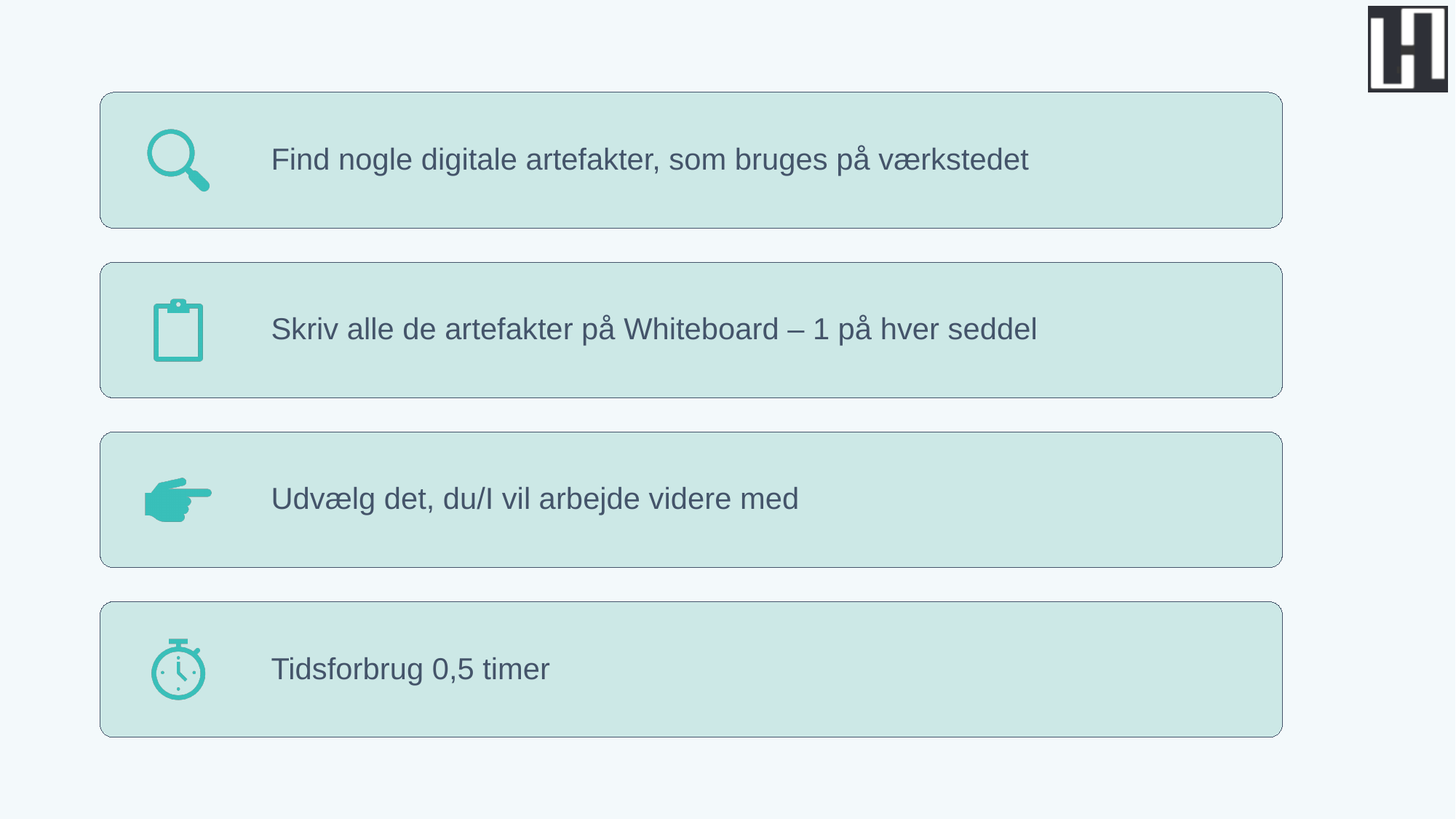

Find nogle digitale artefakter, som bruges på værkstedet

Skriv alle de artefakter på Whiteboard – 1 på hver seddel

Udvælg det, du/I vil arbejde videre med

Tidsforbrug 0,5 timer